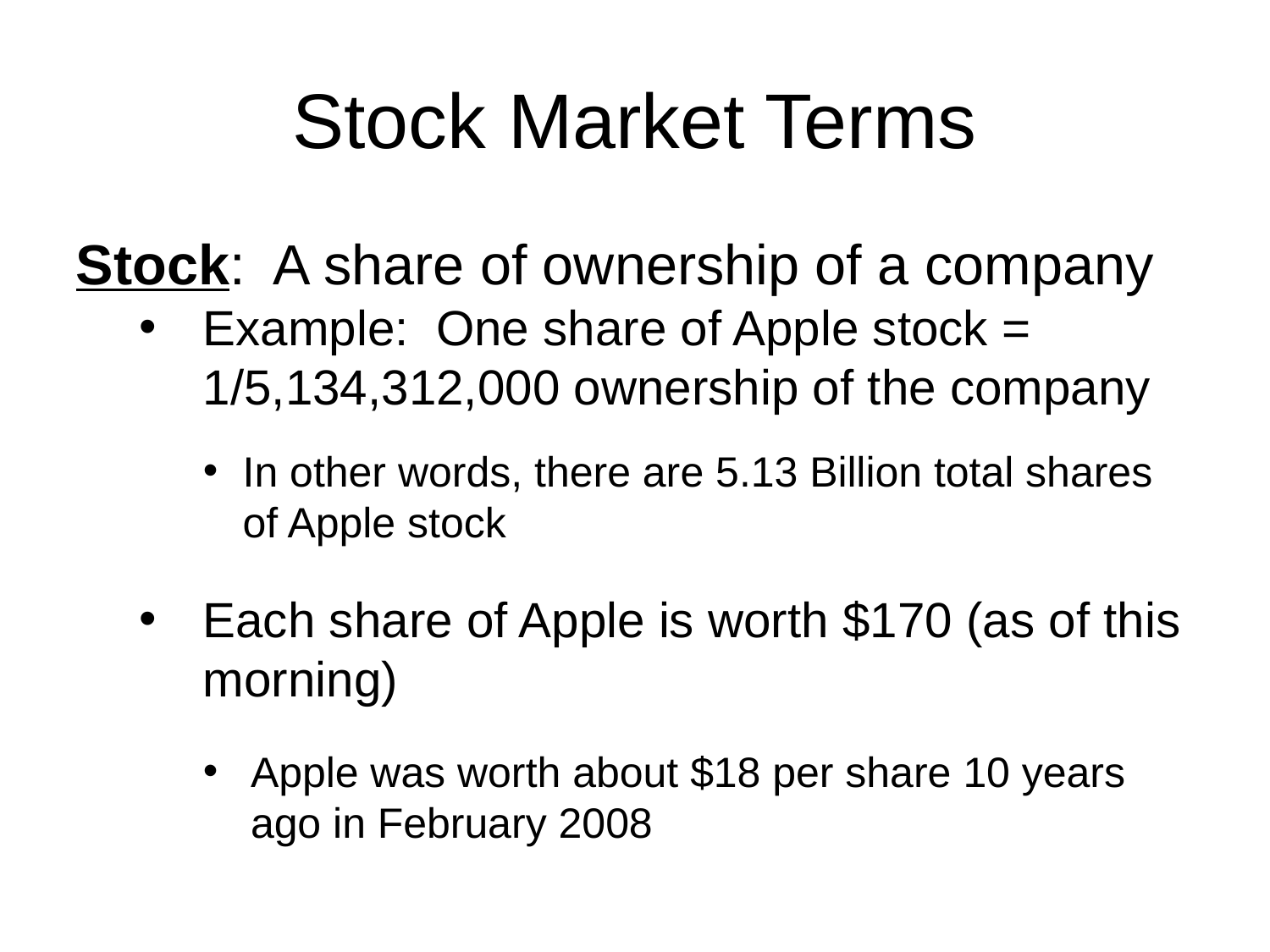

Stock Market Terms
Stock:  A share of ownership of a company
Example:  One share of Apple stock = 1/5,134,312,000 ownership of the company

In other words, there are 5.13 Billion total shares of Apple stock

Each share of Apple is worth $170 (as of this morning)

Apple was worth about $18 per share 10 years ago in February 2008